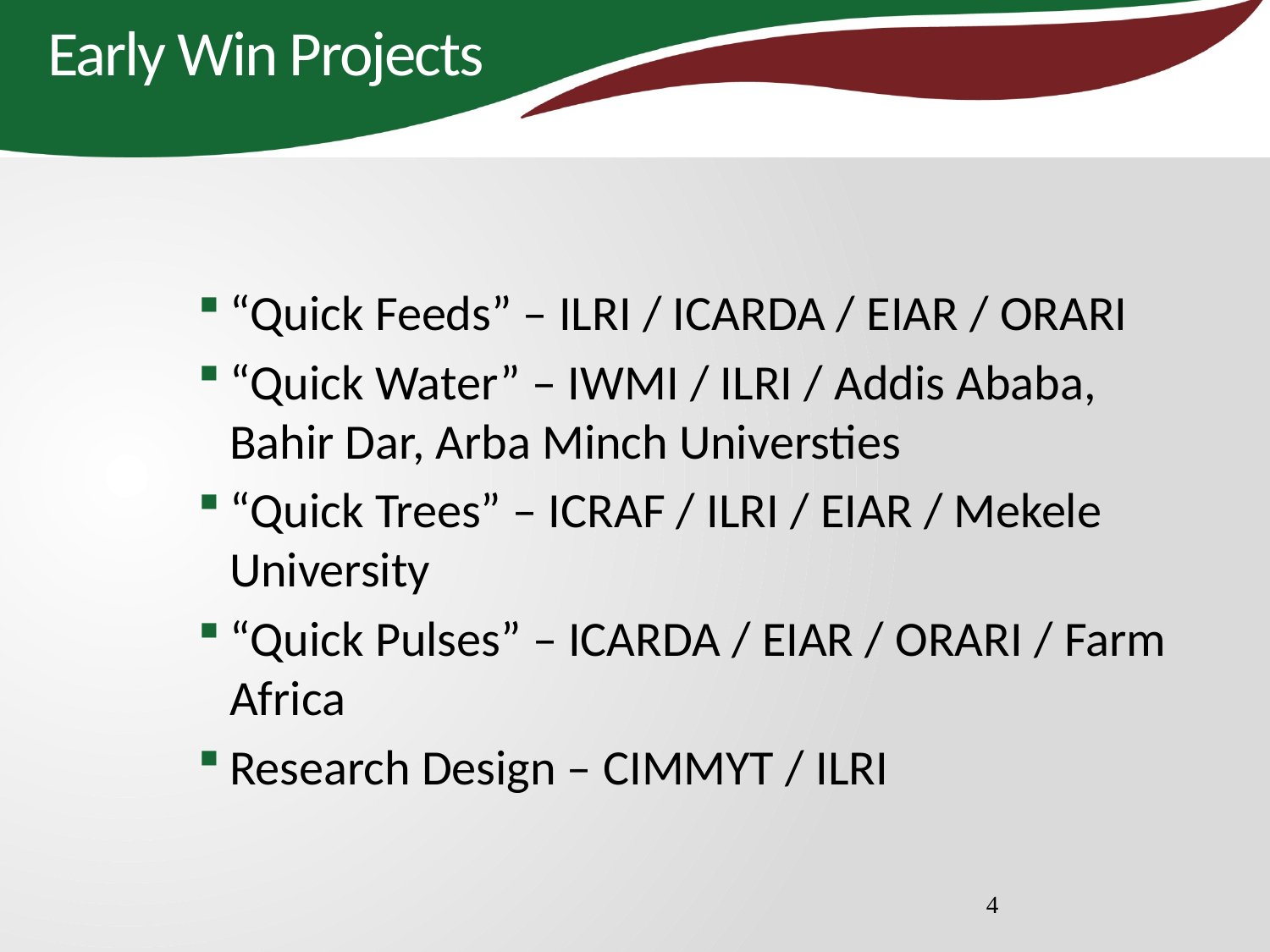

# Early Win Projects
“Quick Feeds” – ILRI / ICARDA / EIAR / ORARI
“Quick Water” – IWMI / ILRI / Addis Ababa, Bahir Dar, Arba Minch Universties
“Quick Trees” – ICRAF / ILRI / EIAR / Mekele University
“Quick Pulses” – ICARDA / EIAR / ORARI / Farm Africa
Research Design – CIMMYT / ILRI

4